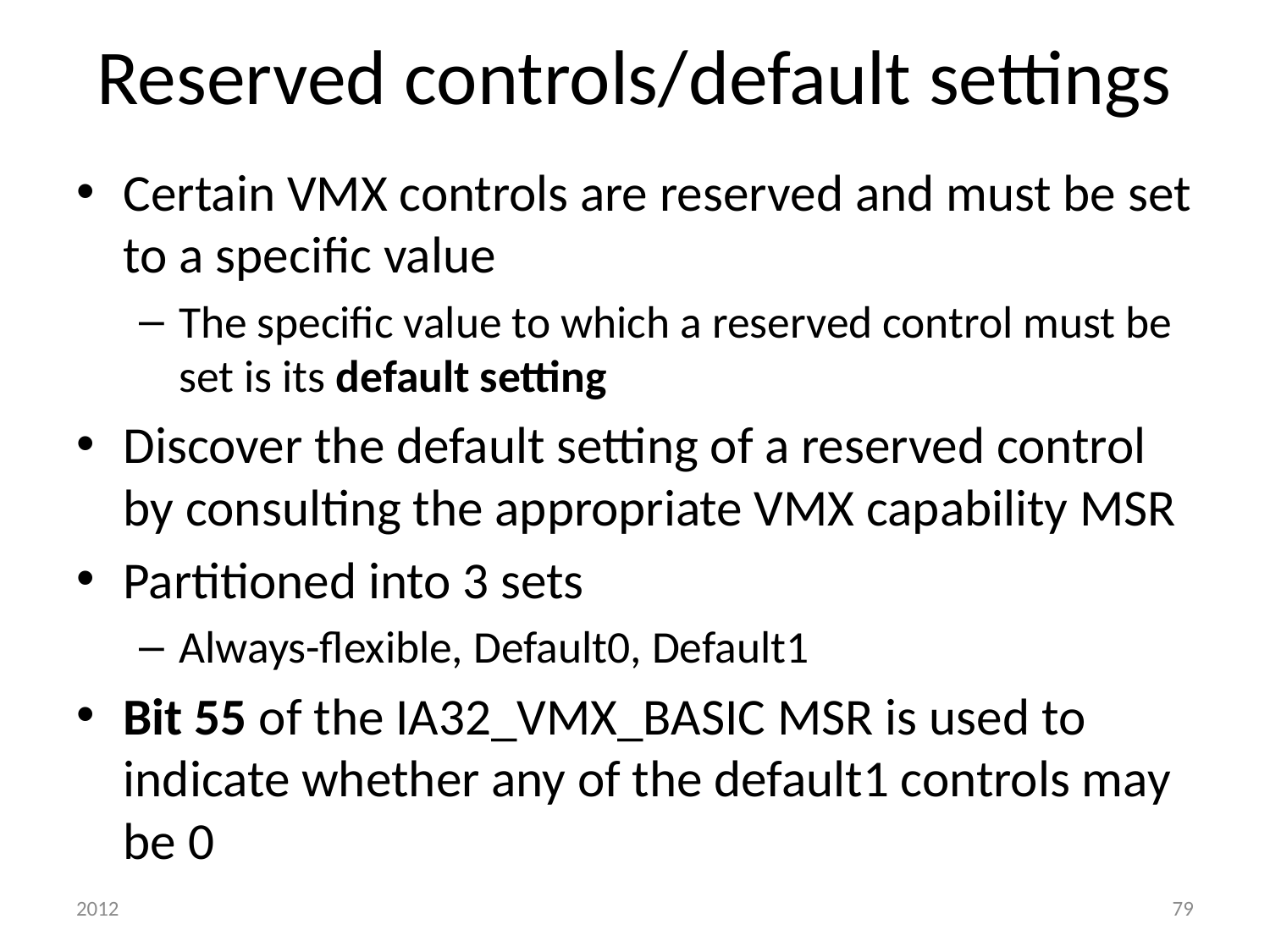

# Reserved controls/default settings
Certain VMX controls are reserved and must be set to a specific value
The specific value to which a reserved control must be set is its default setting
Discover the default setting of a reserved control by consulting the appropriate VMX capability MSR
Partitioned into 3 sets
Always-flexible, Default0, Default1
Bit 55 of the IA32_VMX_BASIC MSR is used to indicate whether any of the default1 controls may be 0
2012

79